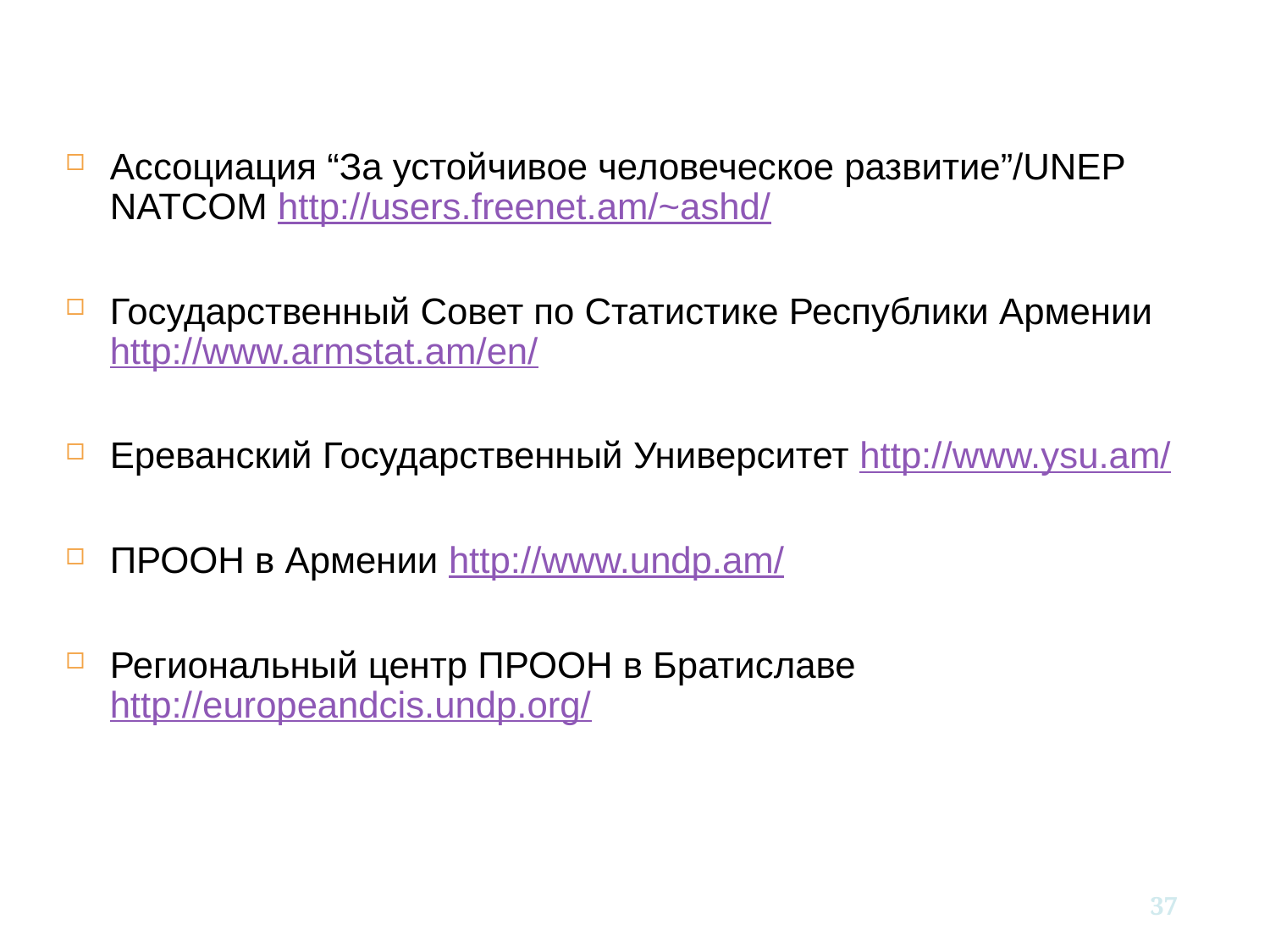

Ассоциация “За устойчивое человеческое развитие”/UNEP NATCOM http://users.freenet.am/~ashd/

Государственный Совет по Статистике Республики Армении http://www.armstat.am/en/

Ереванский Государственный Университет http://www.ysu.am/

ПРООН в Армении http://www.undp.am/

Региональный центр ПРООН в Братиславе  http://europeandcis.undp.org/
37